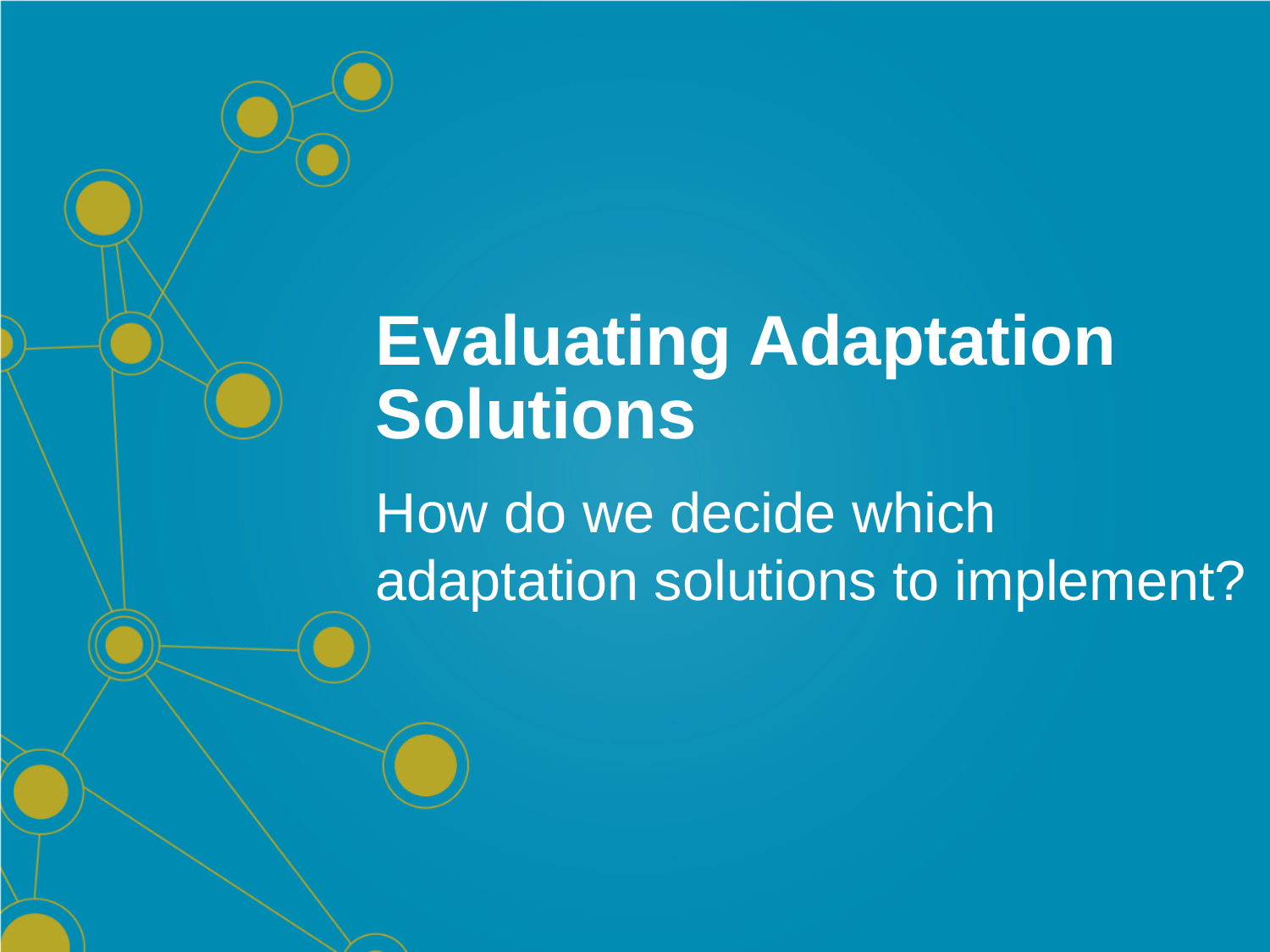

# Evaluating Adaptation Solutions
How do we decide which adaptation solutions to implement?